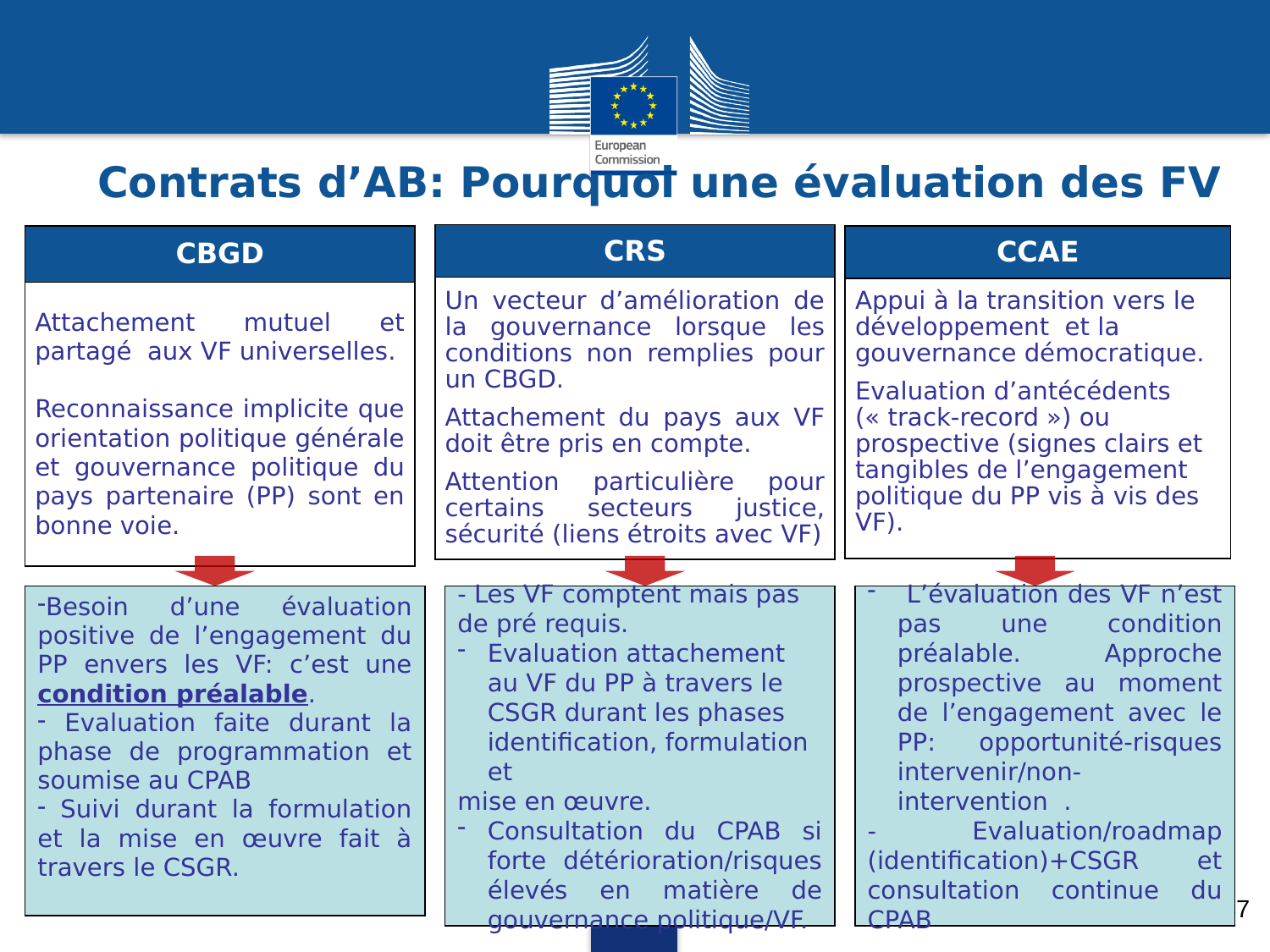

Running Head 12-Point Plain, Title Case
# Contrats d’AB: Pourquoi une évaluation des FV
| CRS |
| --- |
| Un vecteur d’amélioration de la gouvernance lorsque les conditions non remplies pour un CBGD. Attachement du pays aux VF doit être pris en compte. Attention particulière pour certains secteurs justice, sécurité (liens étroits avec VF) |
| CBGD |
| --- |
| Attachement mutuel et partagé aux VF universelles. Reconnaissance implicite que orientation politique générale et gouvernance politique du pays partenaire (PP) sont en bonne voie. |
| CCAE |
| --- |
| Appui à la transition vers le développement et la gouvernance démocratique. Evaluation d’antécédents (« track-record ») ou prospective (signes clairs et tangibles de l’engagement politique du PP vis à vis des VF). |

| Besoin d’une évaluation positive de l’engagement du PP envers les VF: c’est une condition préalable. Evaluation faite durant la phase de programmation et soumise au CPAB Suivi durant la formulation et la mise en œuvre fait à travers le CSGR. |
| --- |

- Les VF comptent mais pas de pré requis.
Evaluation attachement au VF du PP à travers le CSGR durant les phases identification, formulation et
mise en œuvre.
Consultation du CPAB si forte détérioration/risques élevés en matière de gouvernance politique/VF.

 L’évaluation des VF n’est pas une condition préalable. Approche prospective au moment de l’engagement avec le PP: opportunité-risques intervenir/non-intervention  .
- Evaluation/roadmap (identification)+CSGR et consultation continue du CPAB

gggg
47
47